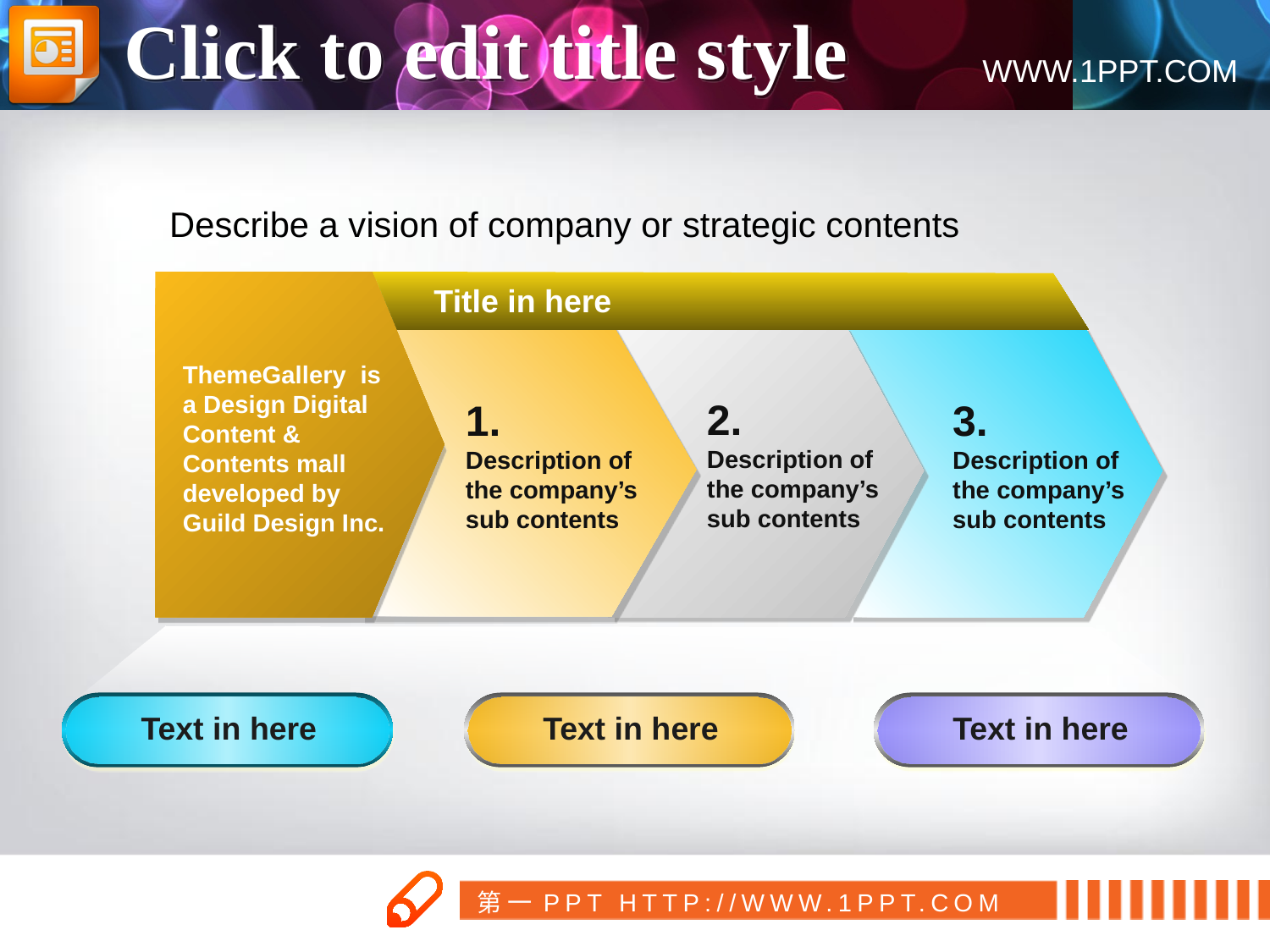

Click to edit title style
Describe a vision of company or strategic contents

Title in here

ThemeGallery  is a Design Digital Content & Contents mall developed by Guild Design Inc.
2.
Description of the company’s sub contents
1.
Description of the company’s sub contents
3.
Description of the company’s sub contents

Text in here
Text in here
Text in here
www.1ppt.com